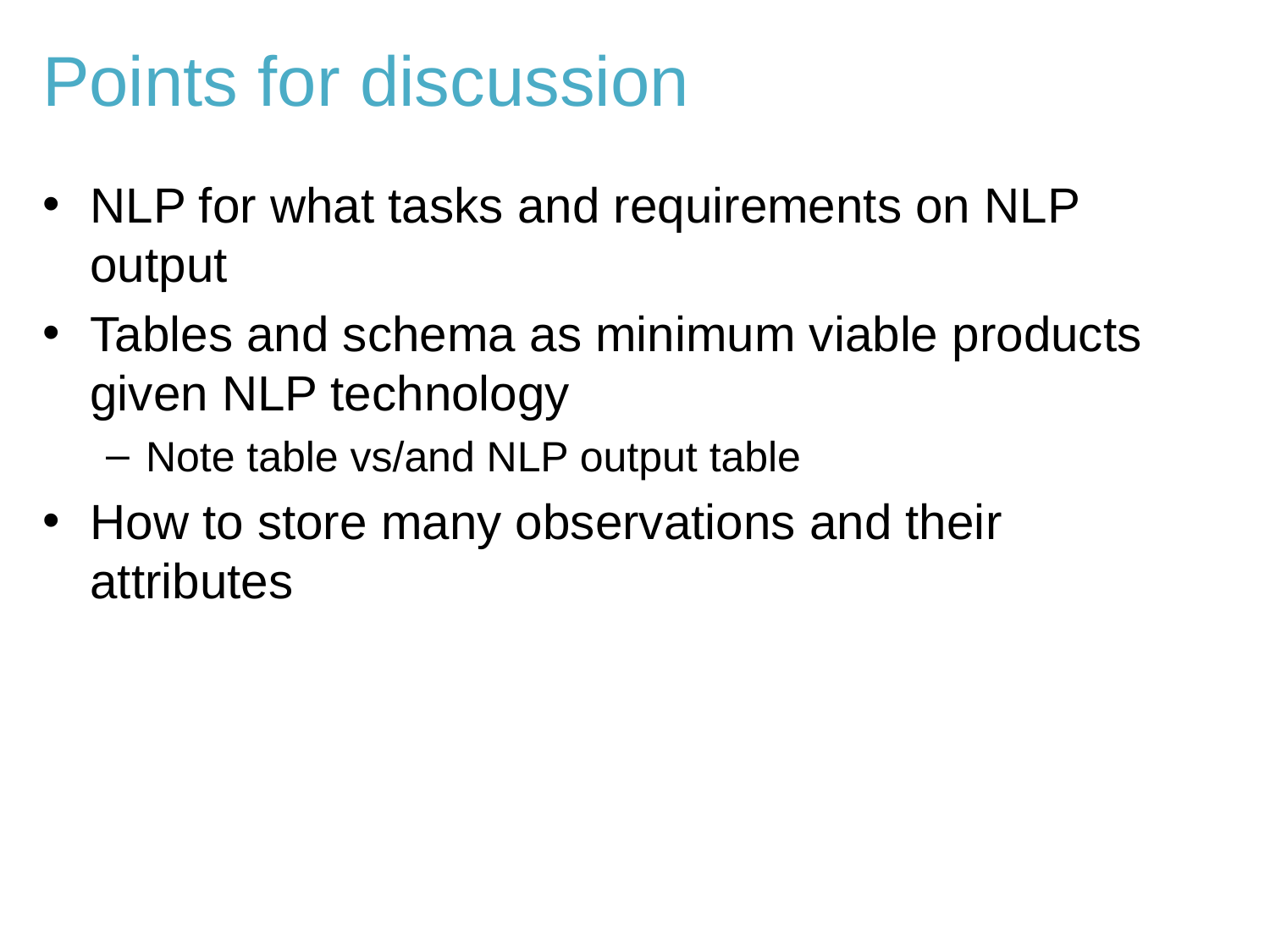

# Points for discussion
NLP for what tasks and requirements on NLP output
Tables and schema as minimum viable products given NLP technology
Note table vs/and NLP output table
How to store many observations and their attributes